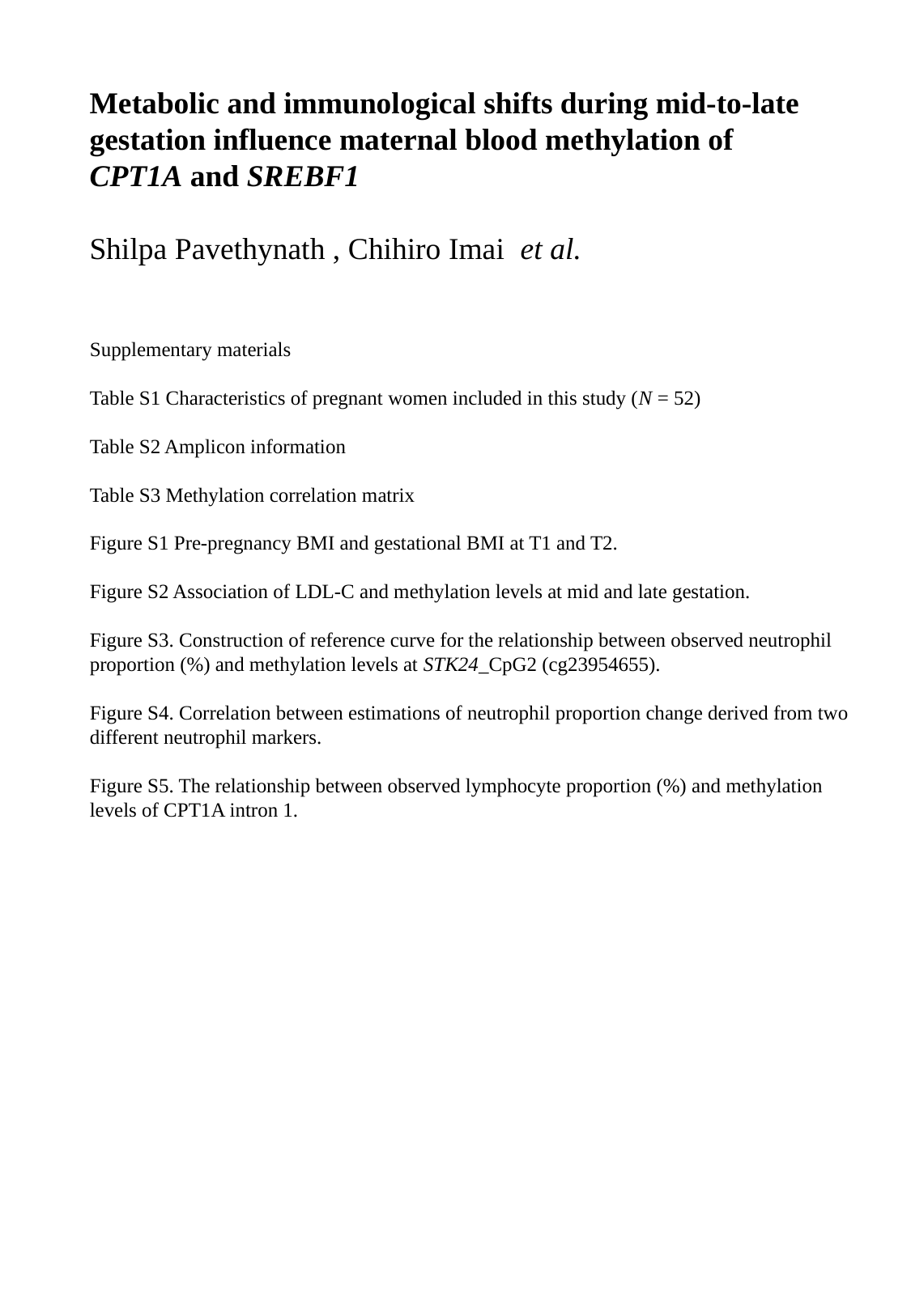

Metabolic and immunological shifts during mid-to-late gestation influence maternal blood methylation of CPT1A and SREBF1

Shilpa Pavethynath , Chihiro Imai  et al.
Supplementary materials

Table S1 Characteristics of pregnant women included in this study (N = 52)

Table S2 Amplicon information

Table S3 Methylation correlation matrix

Figure S1 Pre-pregnancy BMI and gestational BMI at T1 and T2.

Figure S2 Association of LDL-C and methylation levels at mid and late gestation.

Figure S3. Construction of reference curve for the relationship between observed neutrophil proportion (%) and methylation levels at STK24_CpG2 (cg23954655).

Figure S4. Correlation between estimations of neutrophil proportion change derived from two different neutrophil markers.

Figure S5. The relationship between observed lymphocyte proportion (%) and methylation levels of CPT1A intron 1.